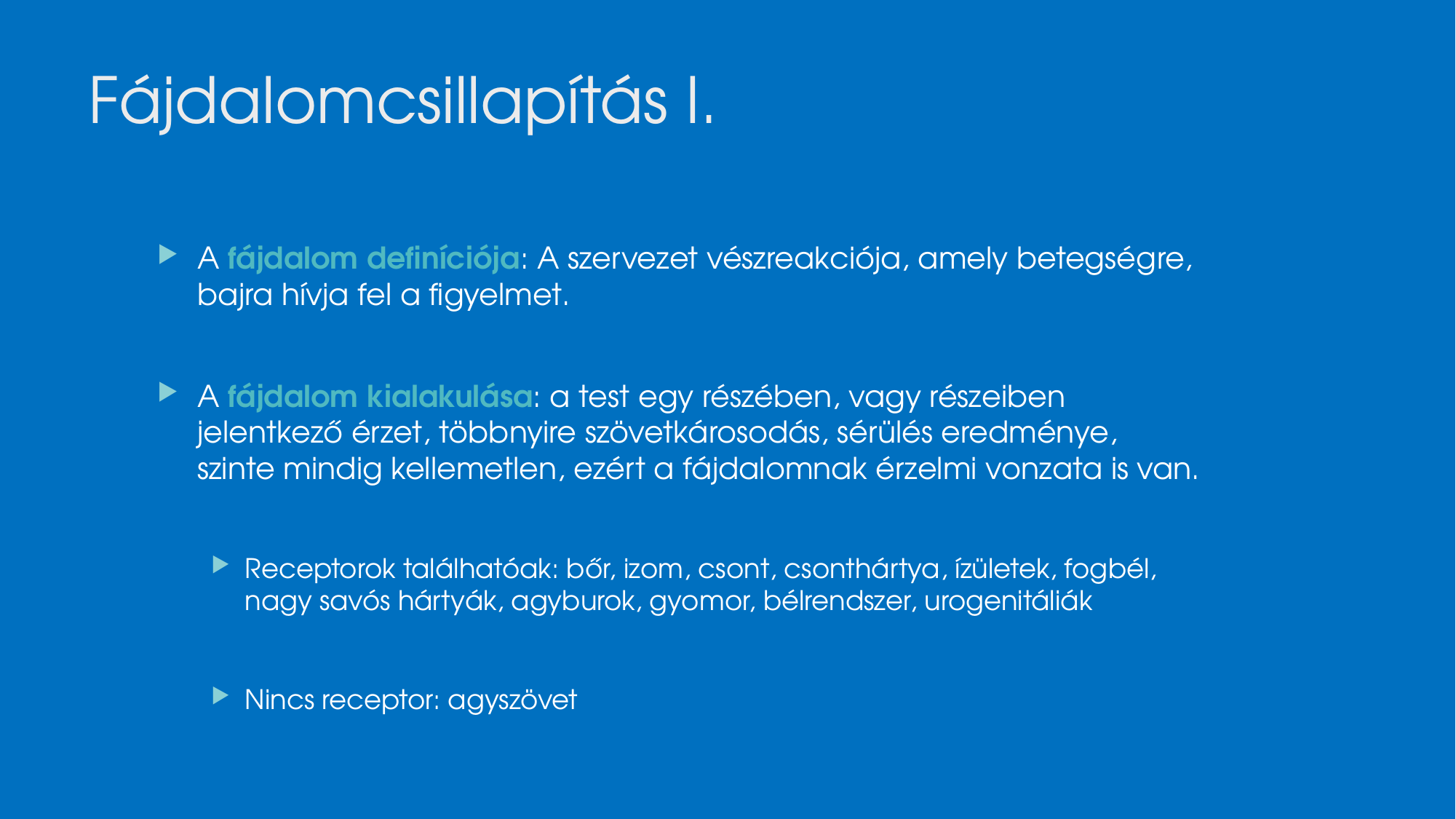

# Fájdalomcsillapítás I.
A fájdalom definíciója: A szervezet vészreakciója, amely betegségre, bajra hívja fel a figyelmet.

A fájdalom kialakulása: a test egy részében, vagy részeiben jelentkező érzet, többnyire szövetkárosodás, sérülés eredménye, szinte mindig kellemetlen, ezért a fájdalomnak érzelmi vonzata is van.

Receptorok találhatóak: bőr, izom, csont, csonthártya, ízületek, fogbél, nagy savós hártyák, agyburok, gyomor, bélrendszer, urogenitáliák

Nincs receptor: agyszövet